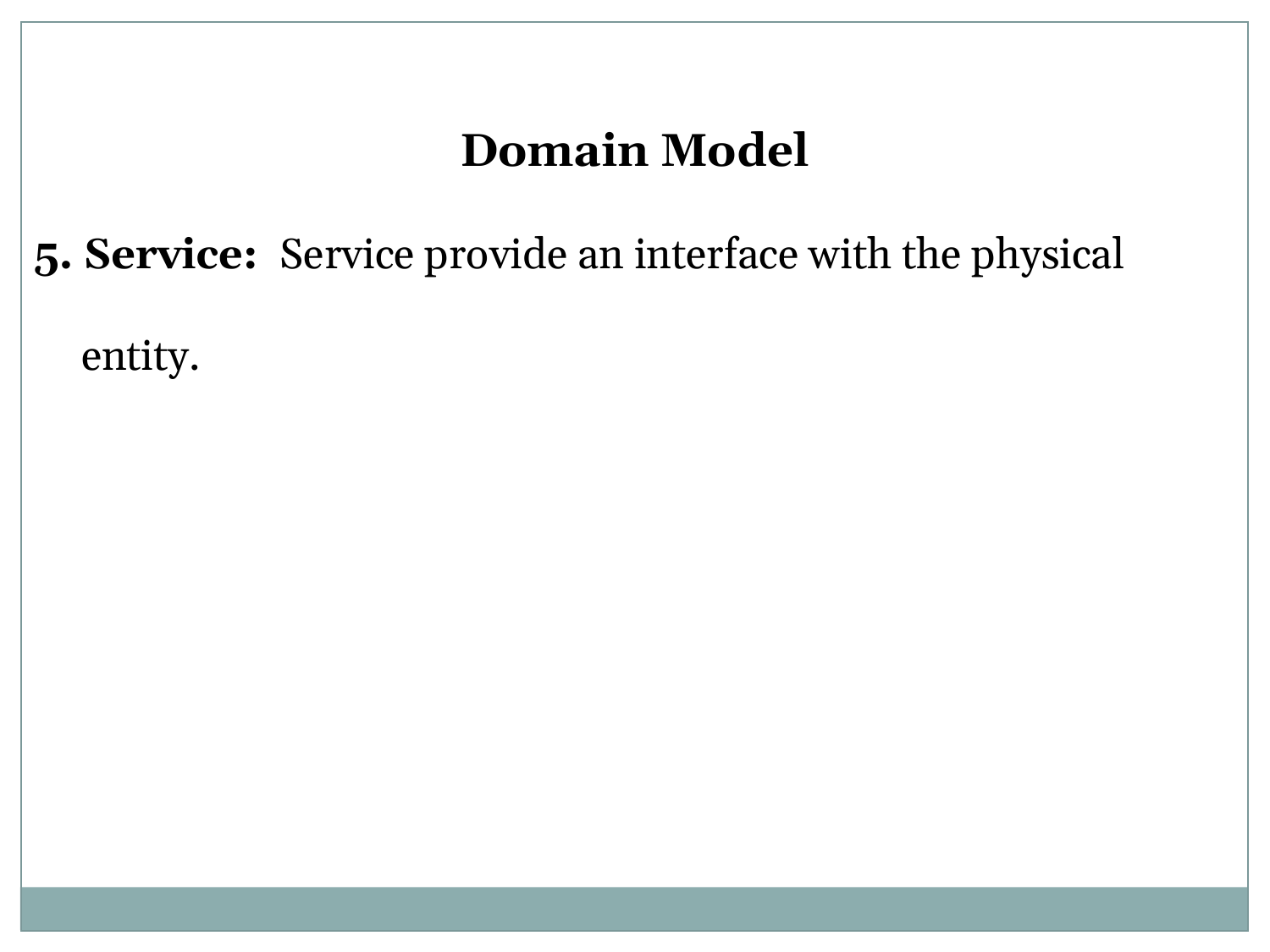

Domain Model
5. Service:  Service provide an interface with the physical entity.